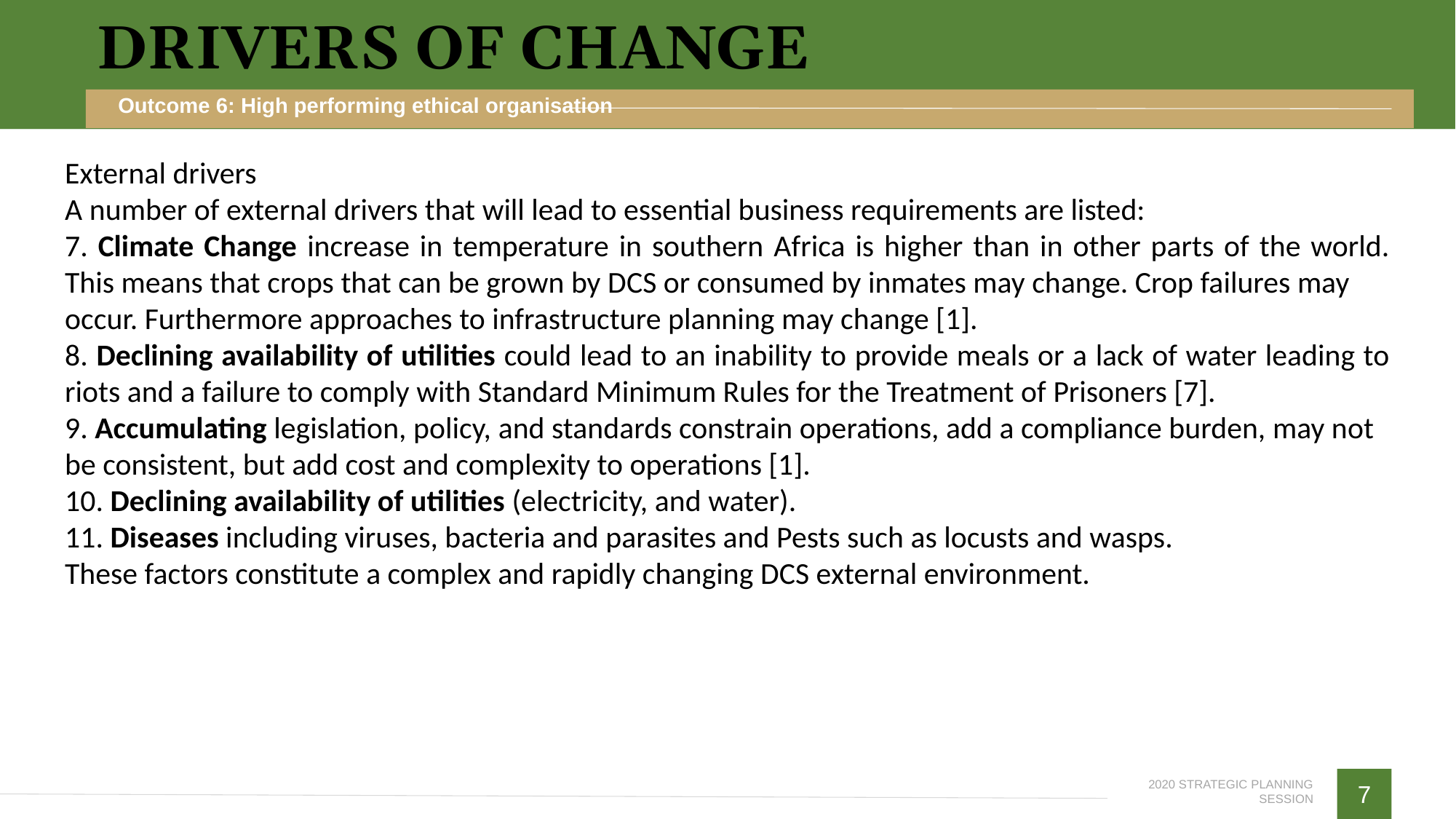

DRIVERS OF CHANGE

Outcome 6: High performing ethical organisation
External drivers
A number of external drivers that will lead to essential business requirements are listed:
7. Climate Change increase in temperature in southern Africa is higher than in other parts of the world. This means that crops that can be grown by DCS or consumed by inmates may change. Crop failures may
occur. Furthermore approaches to infrastructure planning may change [1].
8. Declining availability of utilities could lead to an inability to provide meals or a lack of water leading to riots and a failure to comply with Standard Minimum Rules for the Treatment of Prisoners [7].
9. Accumulating legislation, policy, and standards constrain operations, add a compliance burden, may not
be consistent, but add cost and complexity to operations [1].
10. Declining availability of utilities (electricity, and water).
11. Diseases including viruses, bacteria and parasites and Pests such as locusts and wasps.
These factors constitute a complex and rapidly changing DCS external environment.